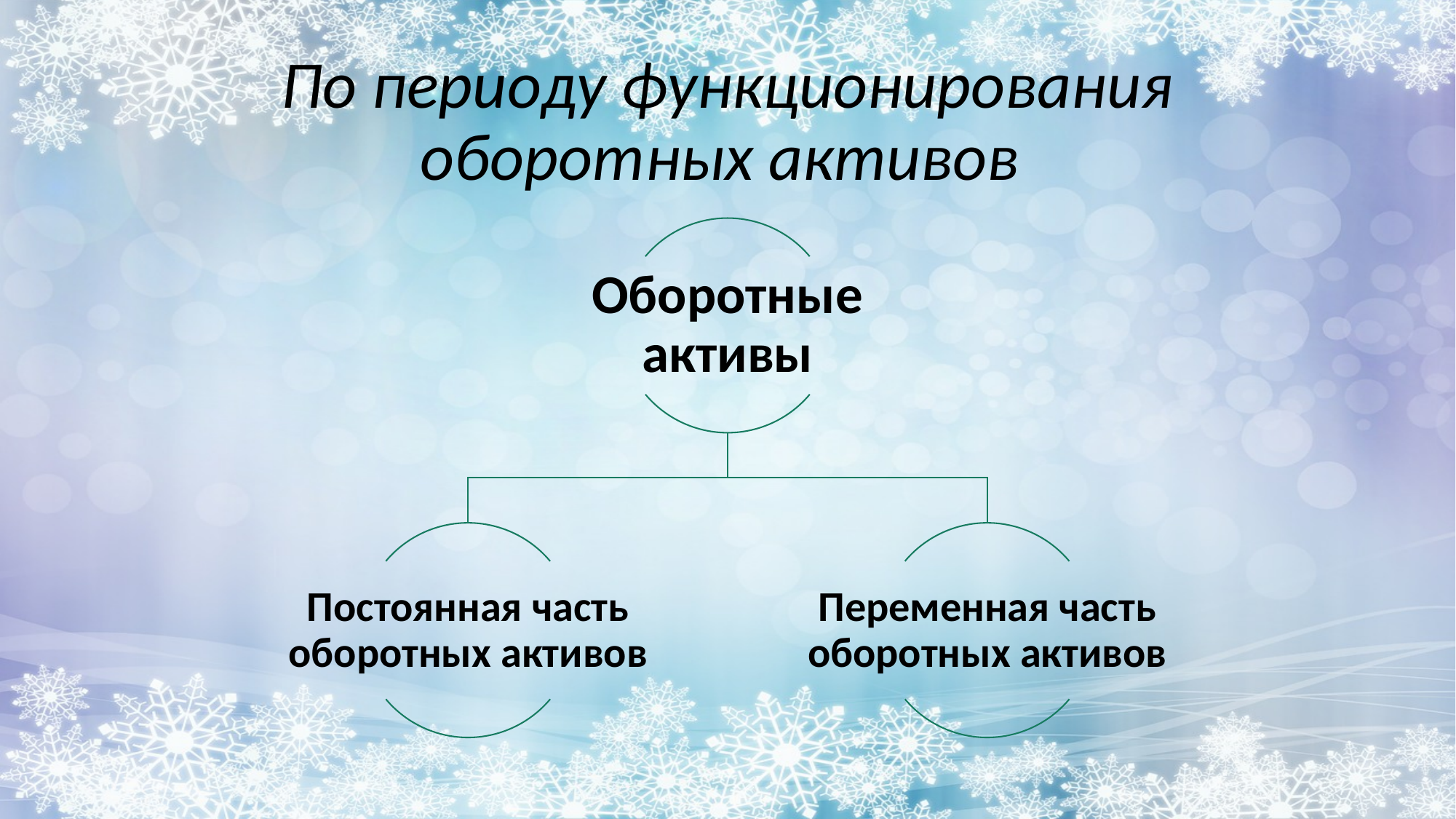

# По периоду функционирования оборотных активов
Оборотные активы
Постоянная часть оборотных активов
Переменная часть оборотных активов